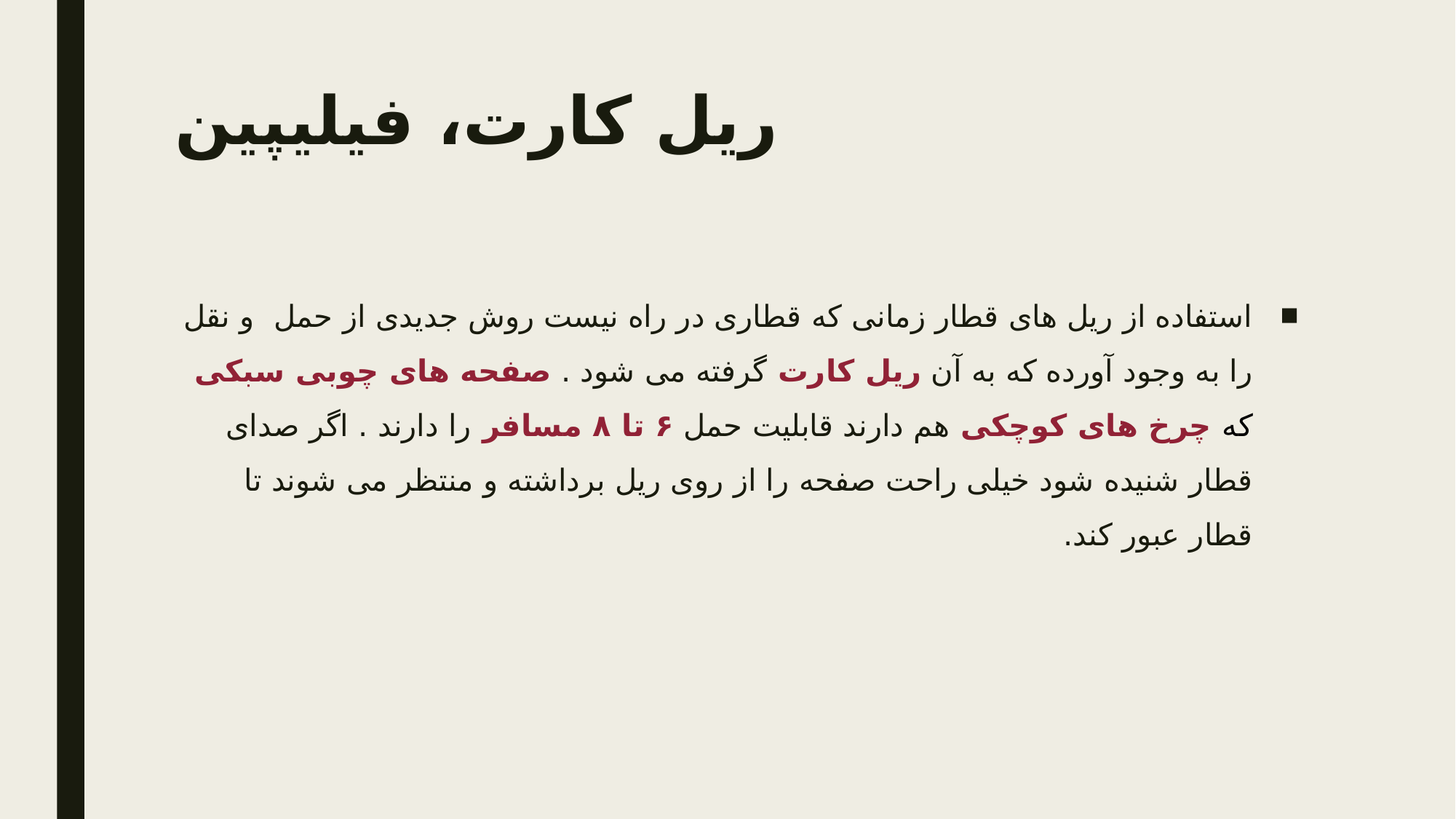

# ریل کارت، فیلیپین
استفاده از ریل های قطار زمانی که قطاری در راه نیست روش جدیدی از حمل  و نقل را به وجود آورده که به آن ریل کارت گرفته می شود . صفحه های چوبی سبکی که چرخ های کوچکی هم دارند قابلیت حمل ۶ تا ۸ مسافر را دارند . اگر صدای قطار شنیده شود خیلی راحت صفحه را از روی ریل برداشته و منتظر می شوند تا قطار عبور کند.